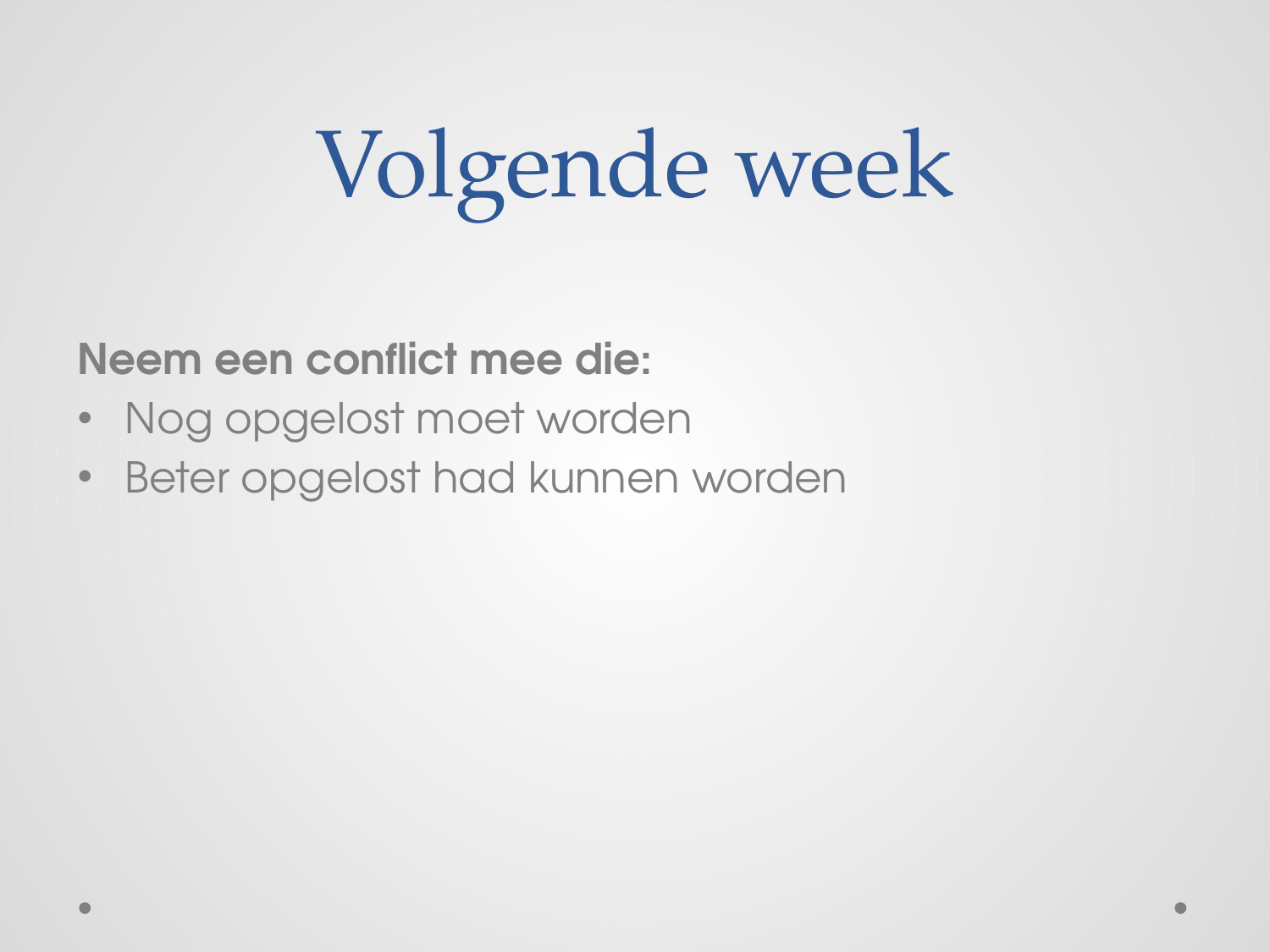

# Volgende week
Neem een conflict mee die:
Nog opgelost moet worden
Beter opgelost had kunnen worden